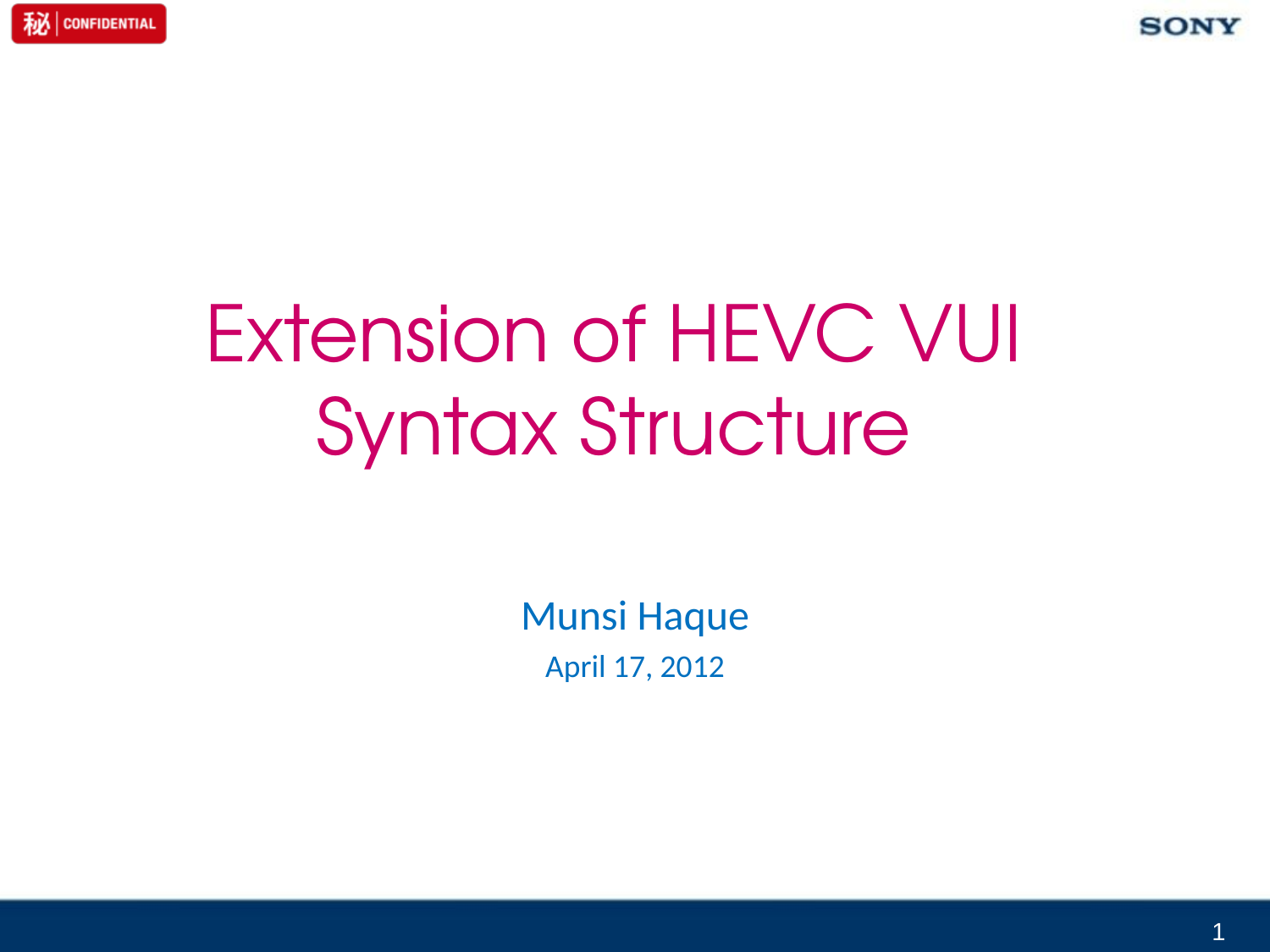

Extension of HEVC VUI Syntax Structure
Munsi Haque
April 17, 2012
1